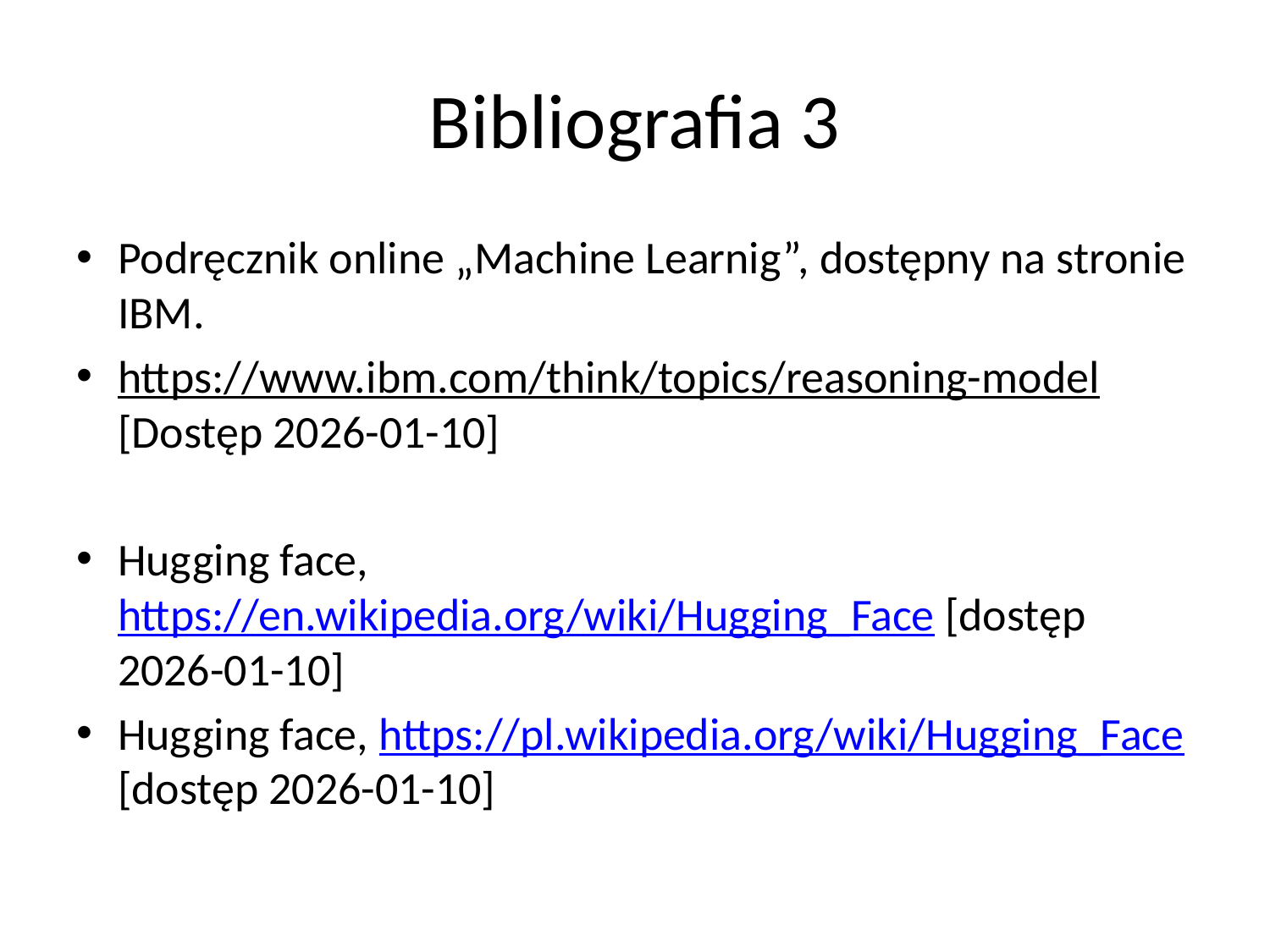

# Bibliografia 3
Podręcznik online „Machine Learnig”, dostępny na stronie IBM.
https://www.ibm.com/think/topics/reasoning-model [Dostęp 2026-01-10]

Hugging face, https://en.wikipedia.org/wiki/Hugging_Face [dostęp 2026-01-10]
Hugging face, https://pl.wikipedia.org/wiki/Hugging_Face [dostęp 2026-01-10]